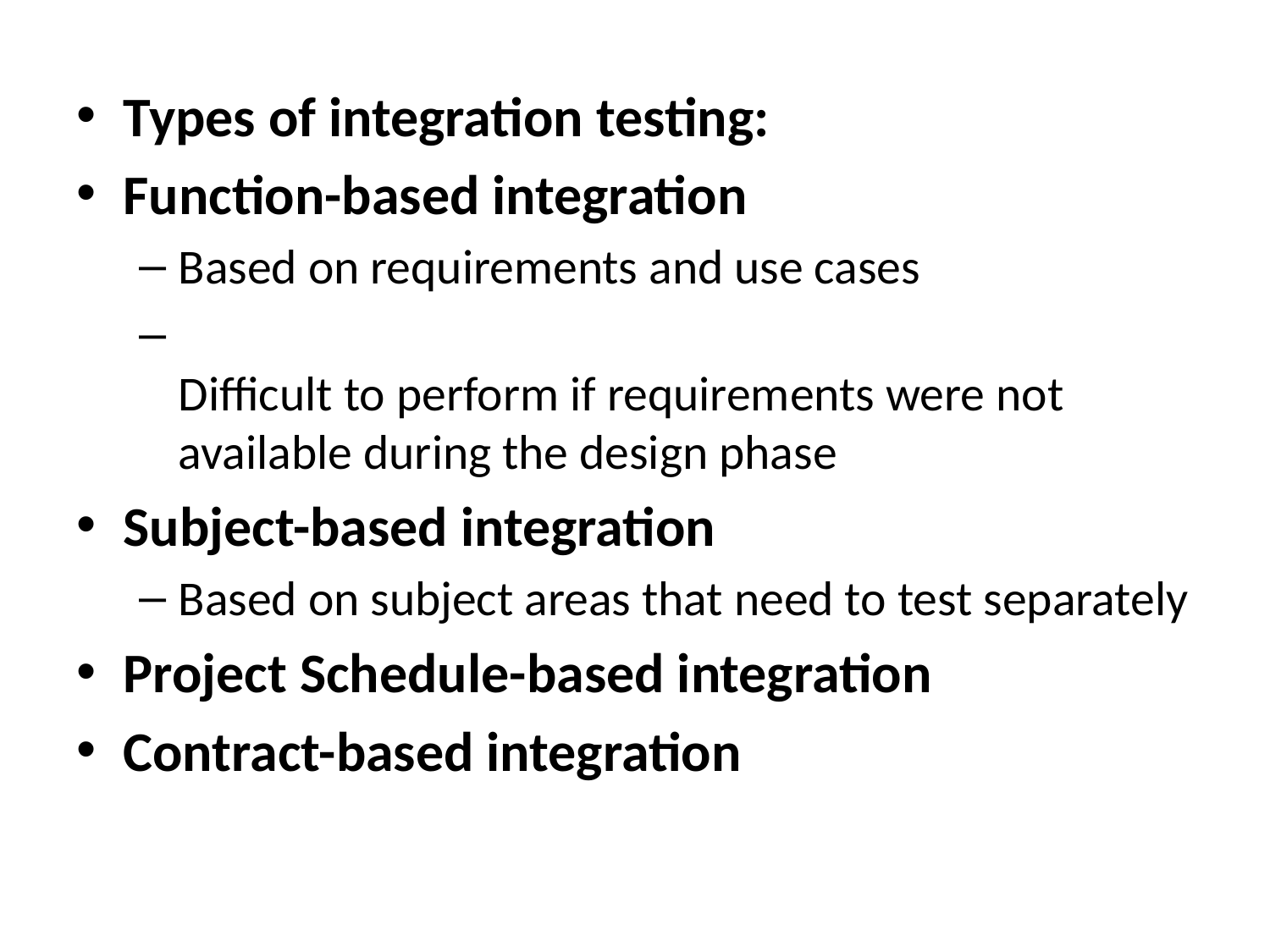

#
Types of integration testing:
Function-based integration
Based on requirements and use cases
Difficult to perform if requirements were not available during the design phase
Subject-based integration
Based on subject areas that need to test separately
Project Schedule-based integration
Contract-based integration